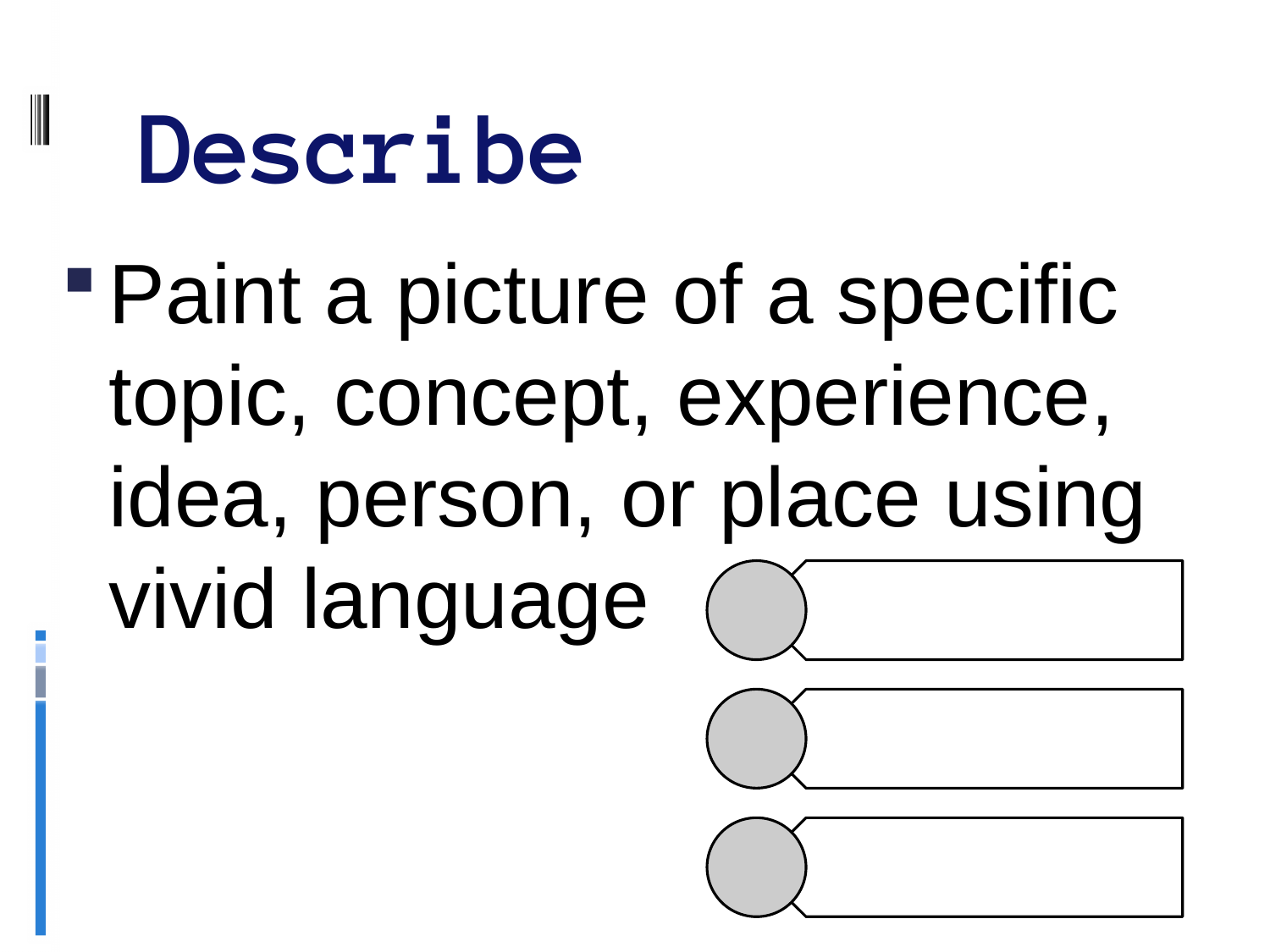

# Describe
Paint a picture of a specific topic, concept, experience, idea, person, or place using vivid language